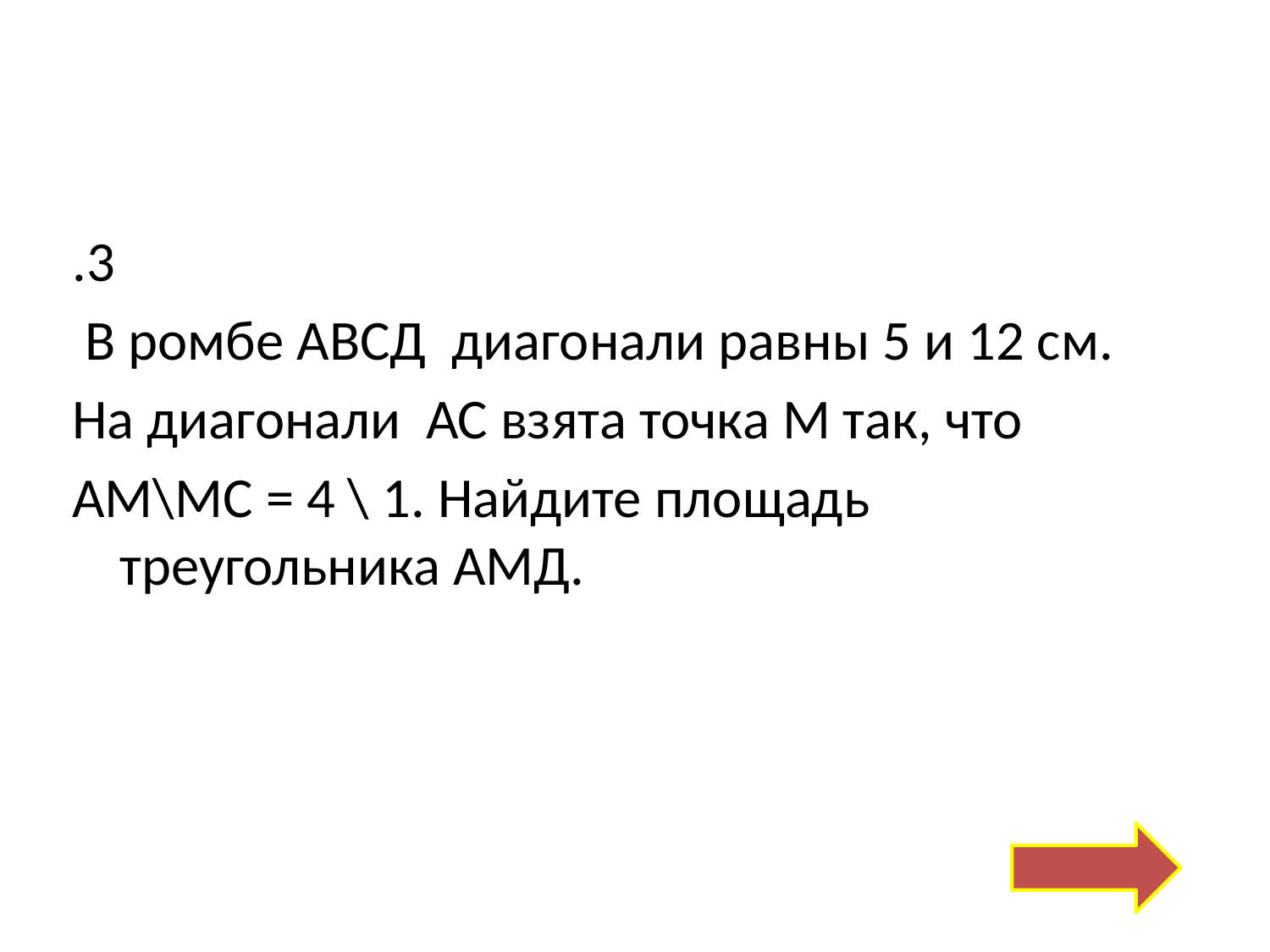

#
.3
 В ромбе АВСД  диагонали равны 5 и 12 см.
На диагонали  АС взята точка М так, что
АМ\МС = 4 \ 1. Найдите площадь треугольника АМД.